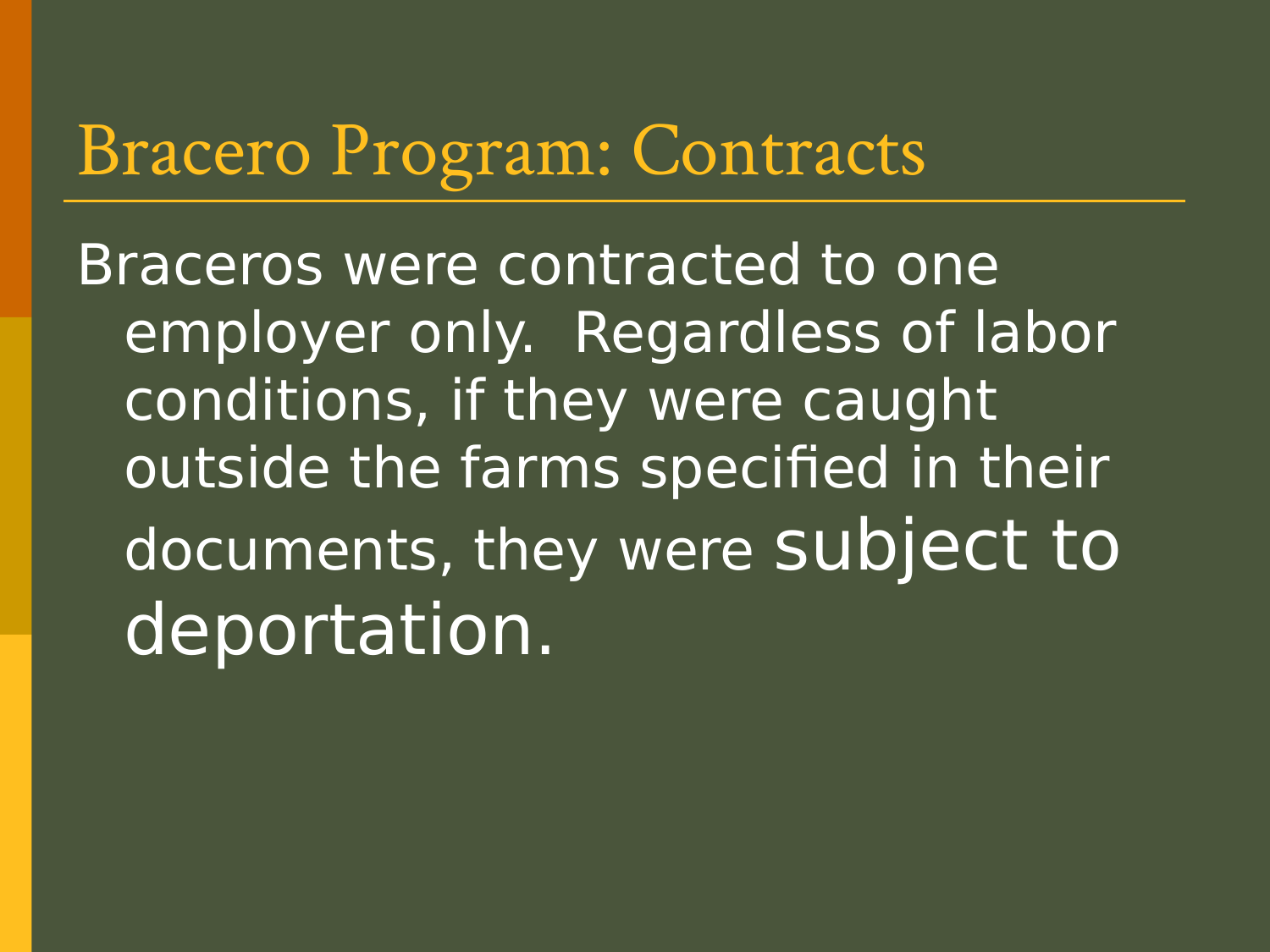

# Bracero Program: Contracts
Braceros were contracted to one employer only.  Regardless of labor conditions, if they were caught outside the farms specified in their documents, they were subject to deportation.